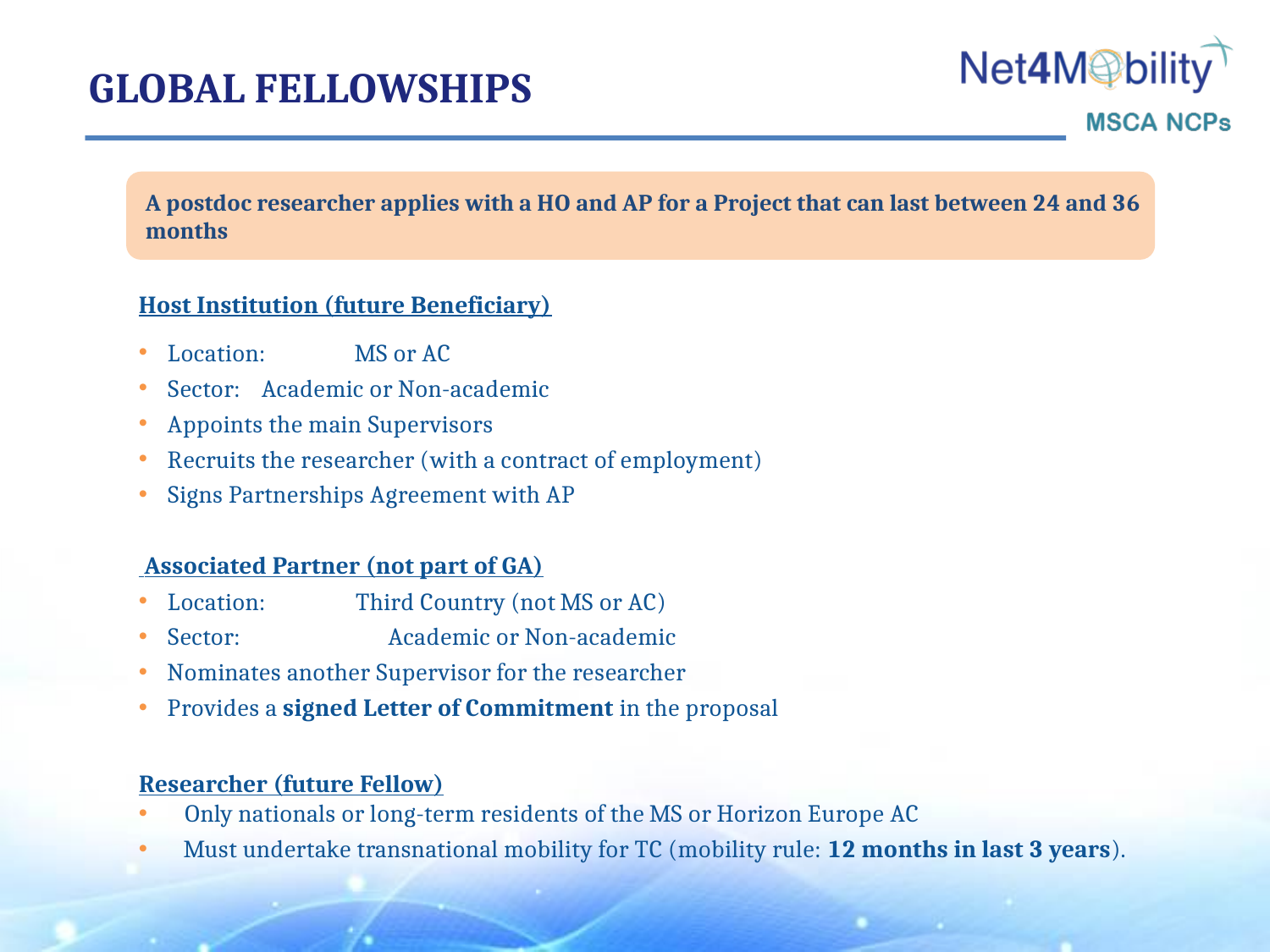

Global Fellowshıps
European Fellowships
A postdoc researcher applies with a HO and AP for a Project that can last between 24 and 36 months
Host Institution (future Beneficiary)

Location:	MS or AC
Sector:		Academic or Non-academic
Appoints the main Supervisors
Recruits the researcher (with a contract of employment)
Signs Partnerships Agreement with AP

 Associated Partner (not part of GA)
Location:	Third Country (not MS or AC)
Sector:	                       Academic or Non-academic
Nominates another Supervisor for the researcher
Provides a signed Letter of Commitment in the proposal

Researcher (future Fellow)
Only nationals or long-term residents of the MS or Horizon Europe AC
Must undertake transnational mobility for TC (mobility rule: 12 months in last 3 years).